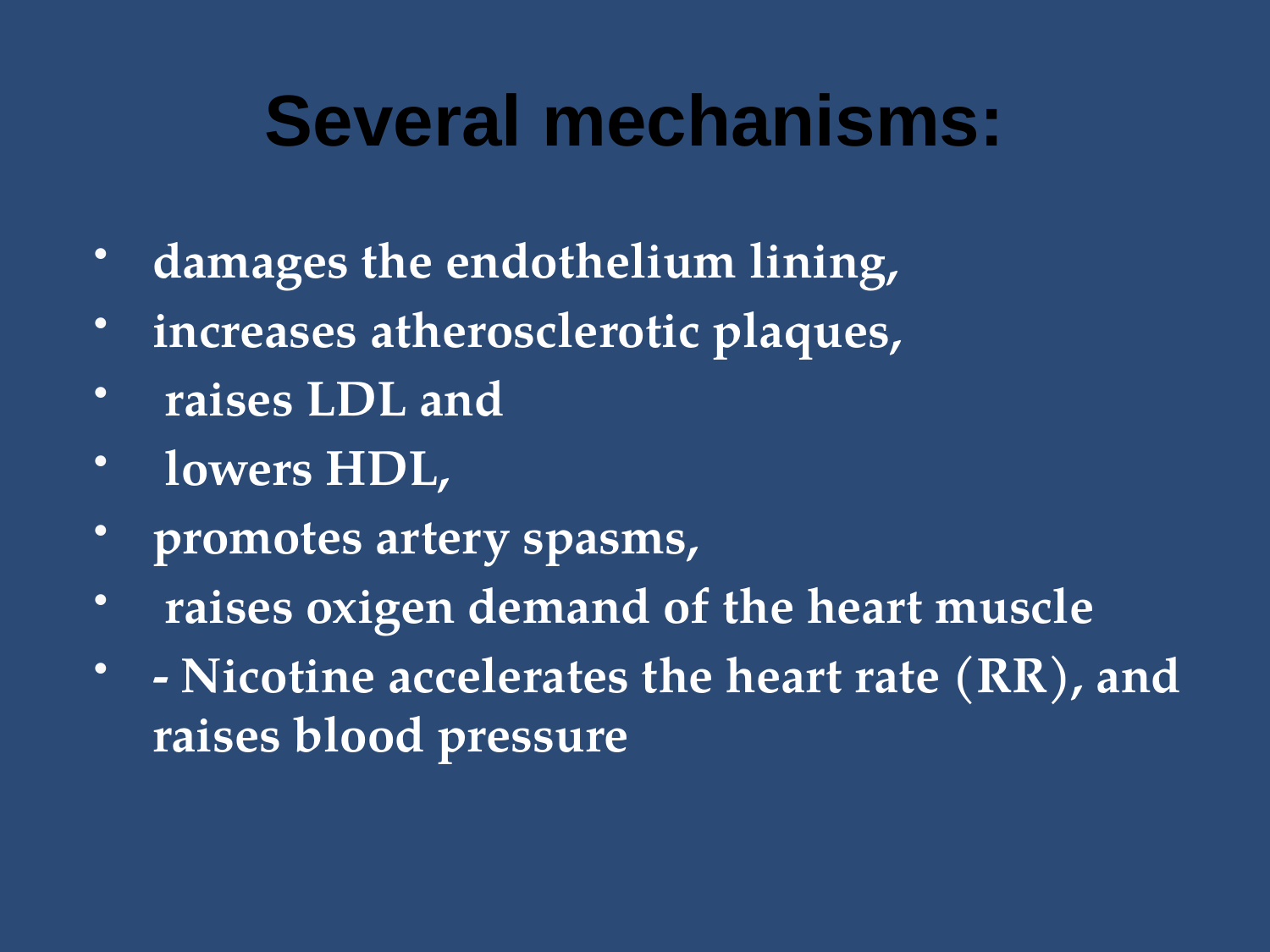

# Several mechanisms:
damages the endothelium lining,
increases atherosclerotic plaques,
 raises LDL and
 lowers HDL,
promotes artery spasms,
 raises oxigen demand of the heart muscle
- Nicotine accelerates the heart rate (RR), and raises blood pressure